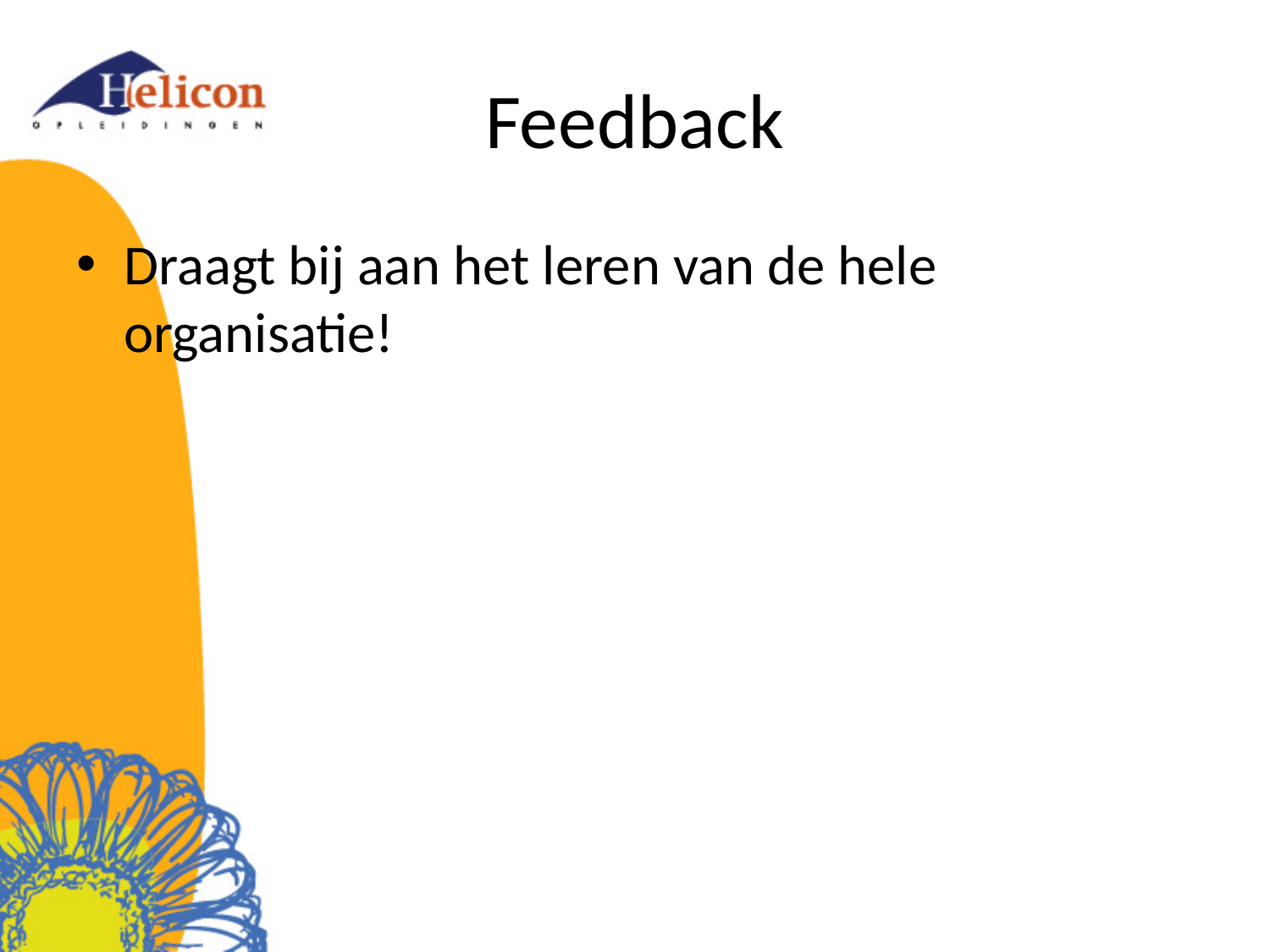

# Feedback
Draagt bij aan het leren van de hele organisatie!